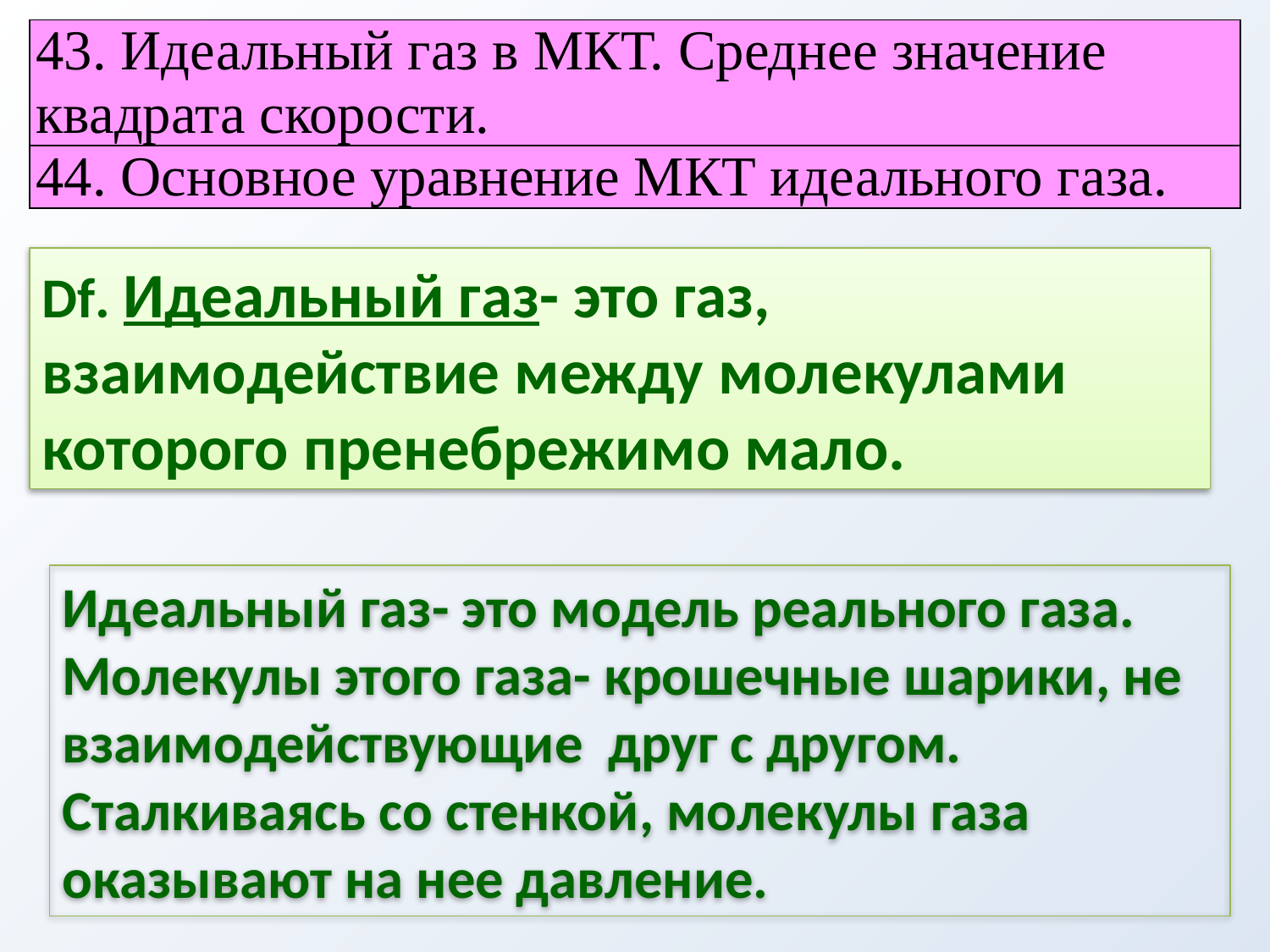

| 43. Идеальный газ в МКТ. Среднее значение квадрата скорости. |
| --- |
| 44. Основное уравнение МКТ идеального газа. |
Df. Идеальный газ- это газ, взаимодействие между молекулами которого пренебрежимо мало.
Идеальный газ- это модель реального газа. Молекулы этого газа- крошечные шарики, не взаимодействующие  друг с другом. Сталкиваясь со стенкой, молекулы газа оказывают на нее давление.